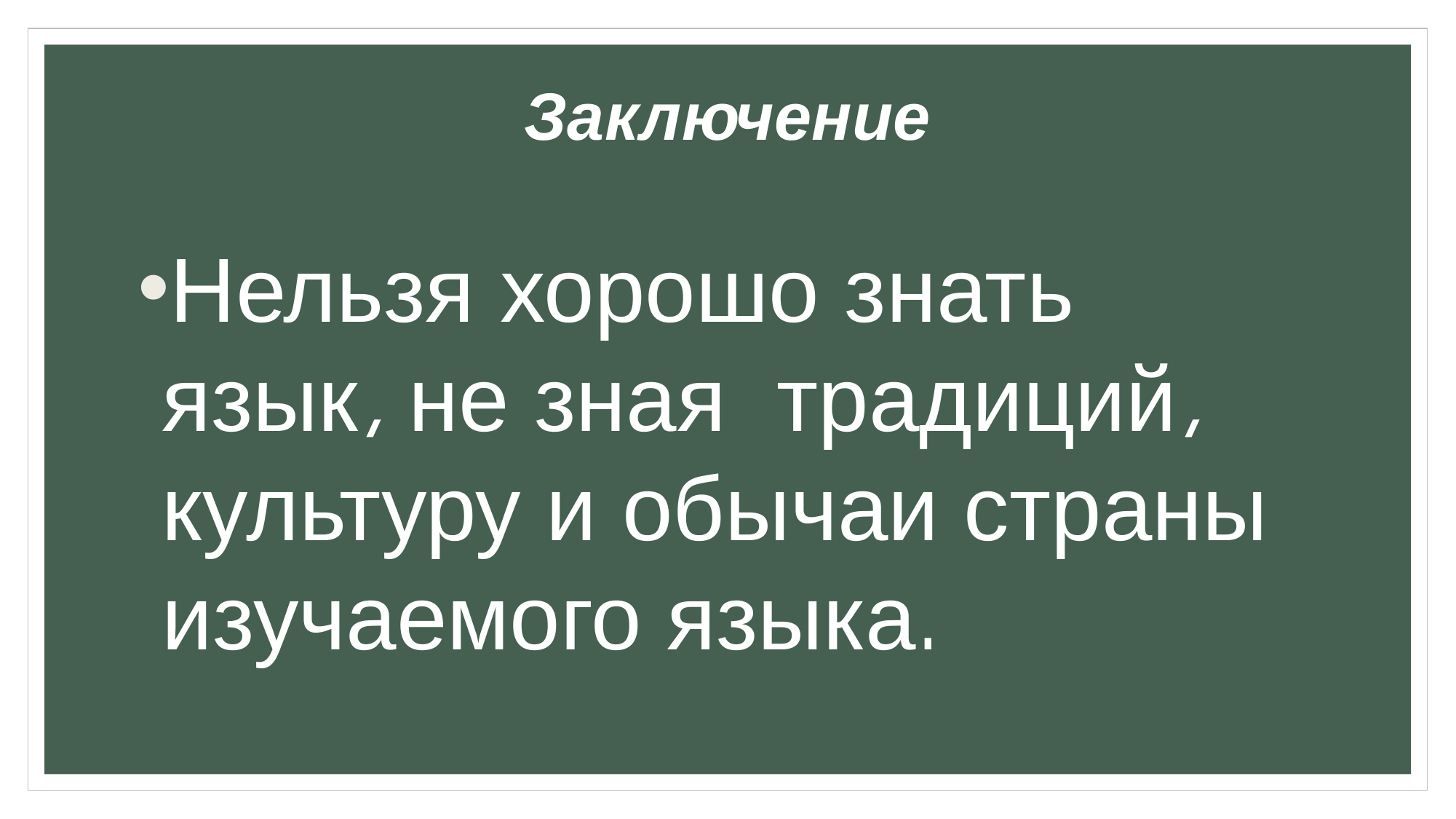

# Заключение
Нельзя хорошо знать язык, не зная  традиций, культуру и обычаи страны изучаемого языка.